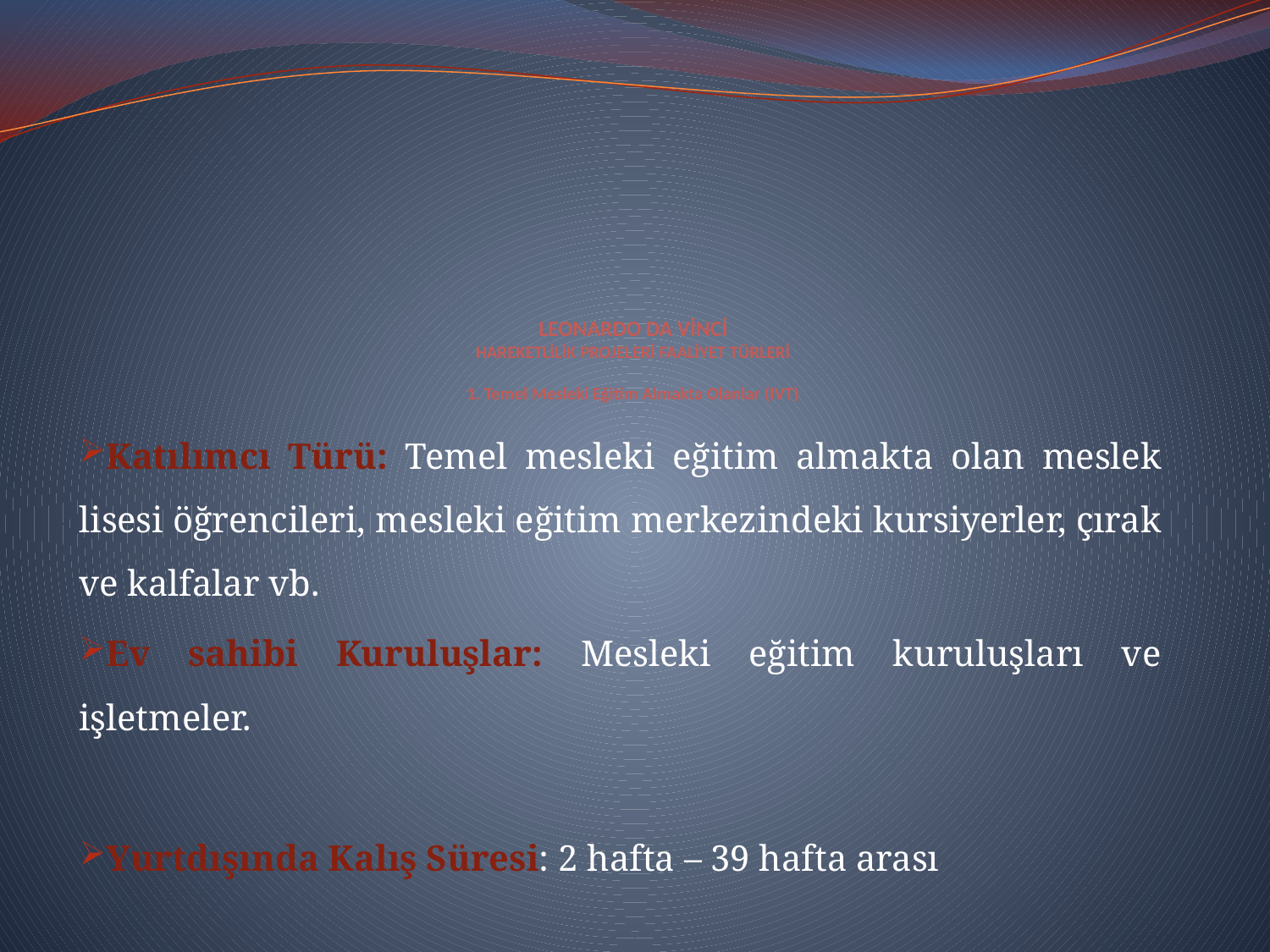

# LEONARDO DA VİNCİ HAREKETLİLİK PROJELERİ FAALİYET TÜRLERİ 1. Temel Mesleki Eğitim Almakta Olanlar (IVT)

Katılımcı Türü: Temel mesleki eğitim almakta olan meslek lisesi öğrencileri, mesleki eğitim merkezindeki kursiyerler, çırak ve kalfalar vb.
Ev sahibi Kuruluşlar: Mesleki eğitim kuruluşları ve işletmeler.

Yurtdışında Kalış Süresi: 2 hafta – 39 hafta arası